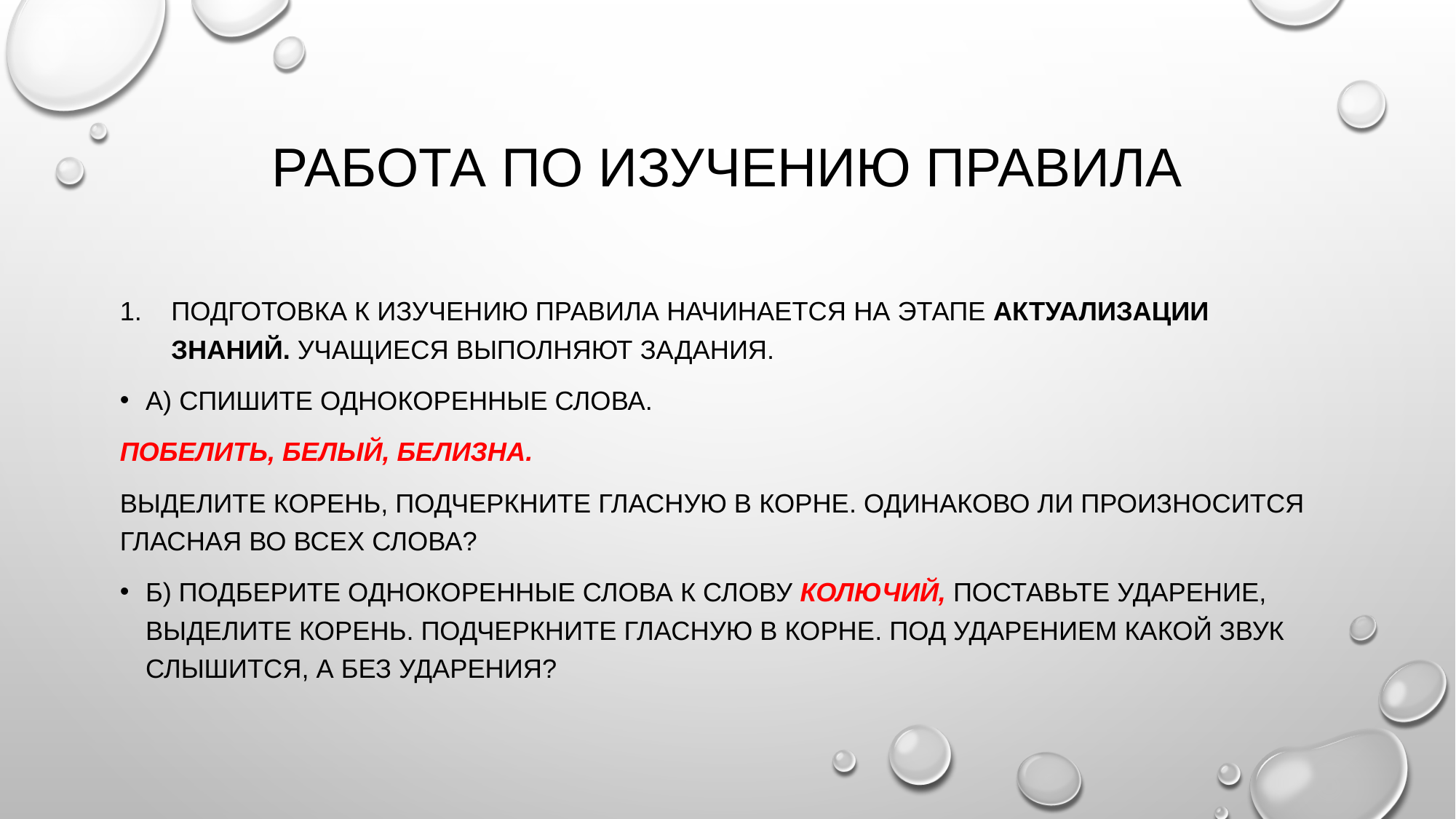

# Работа по изучению правила
Подготовка к изучению правила начинается на этапе актуализации знаний. Учащиеся выполняют задания.
а) Спишите однокоренные слова.
Побелить, белый, белизна.
Выделите корень, подчеркните гласную в корне. Одинаково ли произносится гласная во всех слова?
б) Подберите однокоренные слова к слову колючий, поставьте ударение, выделите корень. Подчеркните гласную в корне. Под ударением какой звук слышится, а без ударения?